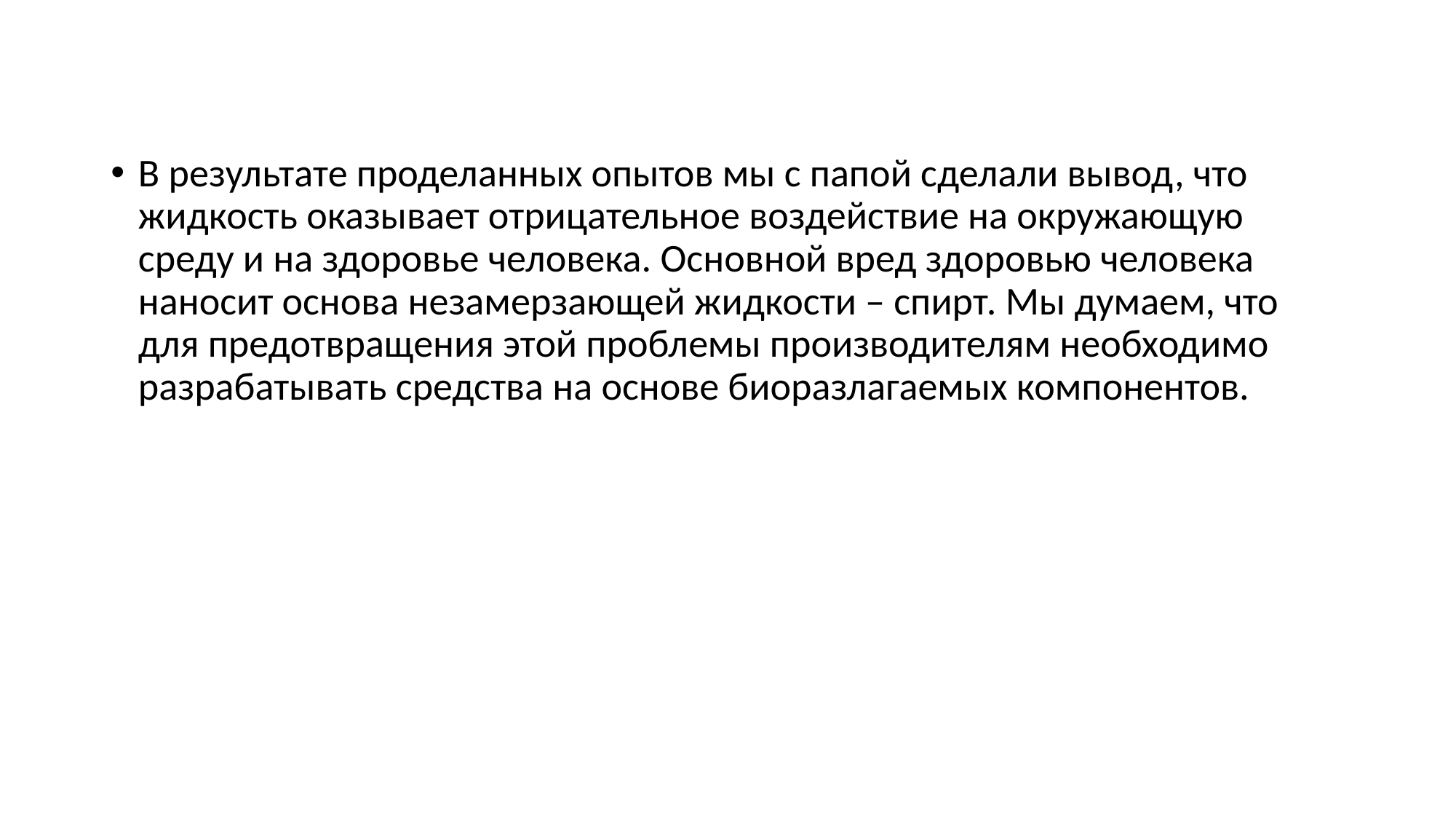

В результате проделанных опытов мы с папой сделали вывод, что жидкость оказывает отрицательное воздействие на окружающую среду и на здоровье человека. Основной вред здоровью человека наносит основа незамерзающей жидкости – спирт. Мы думаем, что для предотвращения этой проблемы производителям необходимо разрабатывать средства на основе биоразлагаемых компонентов.